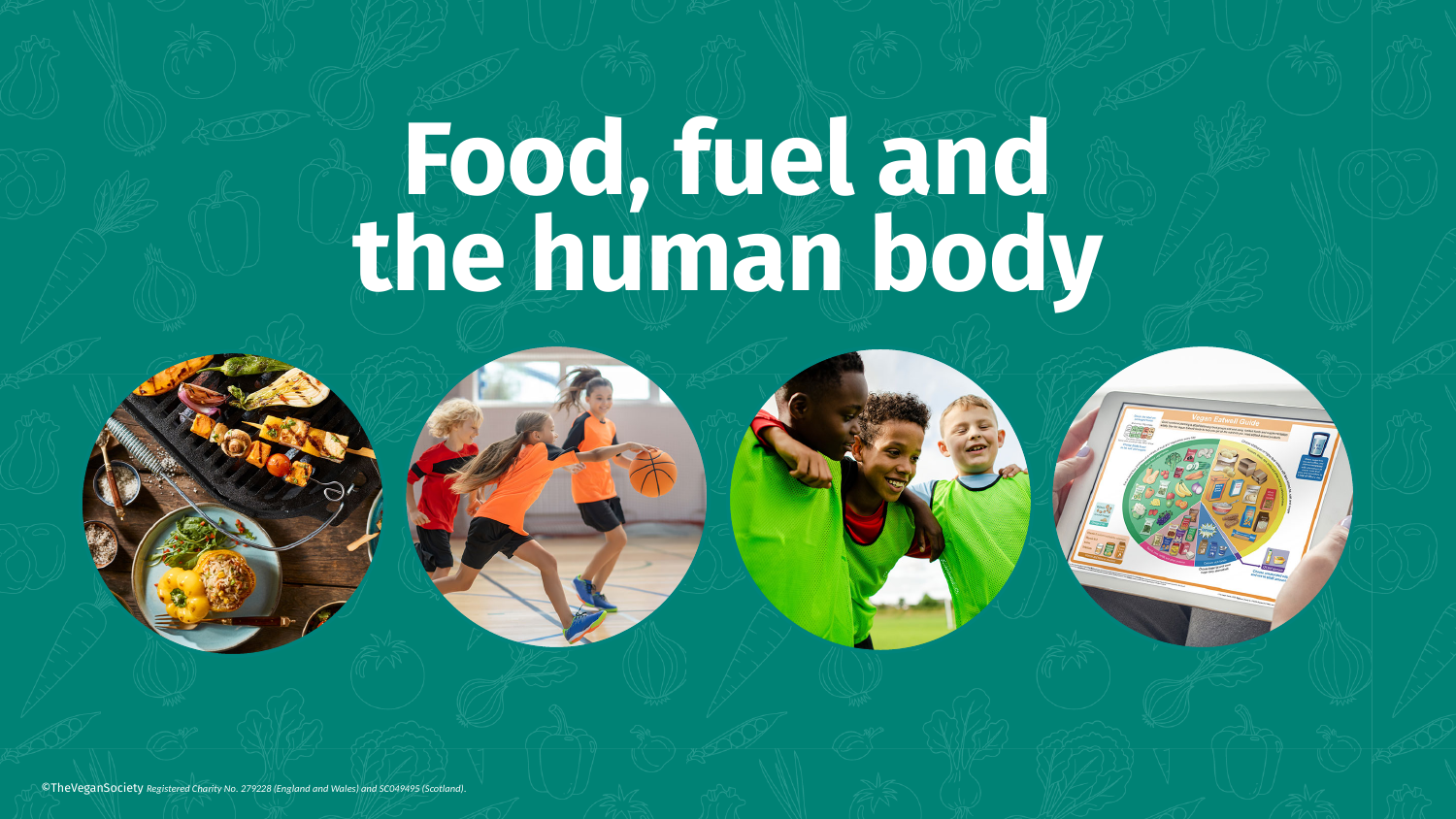

# Food, fuel and the human body